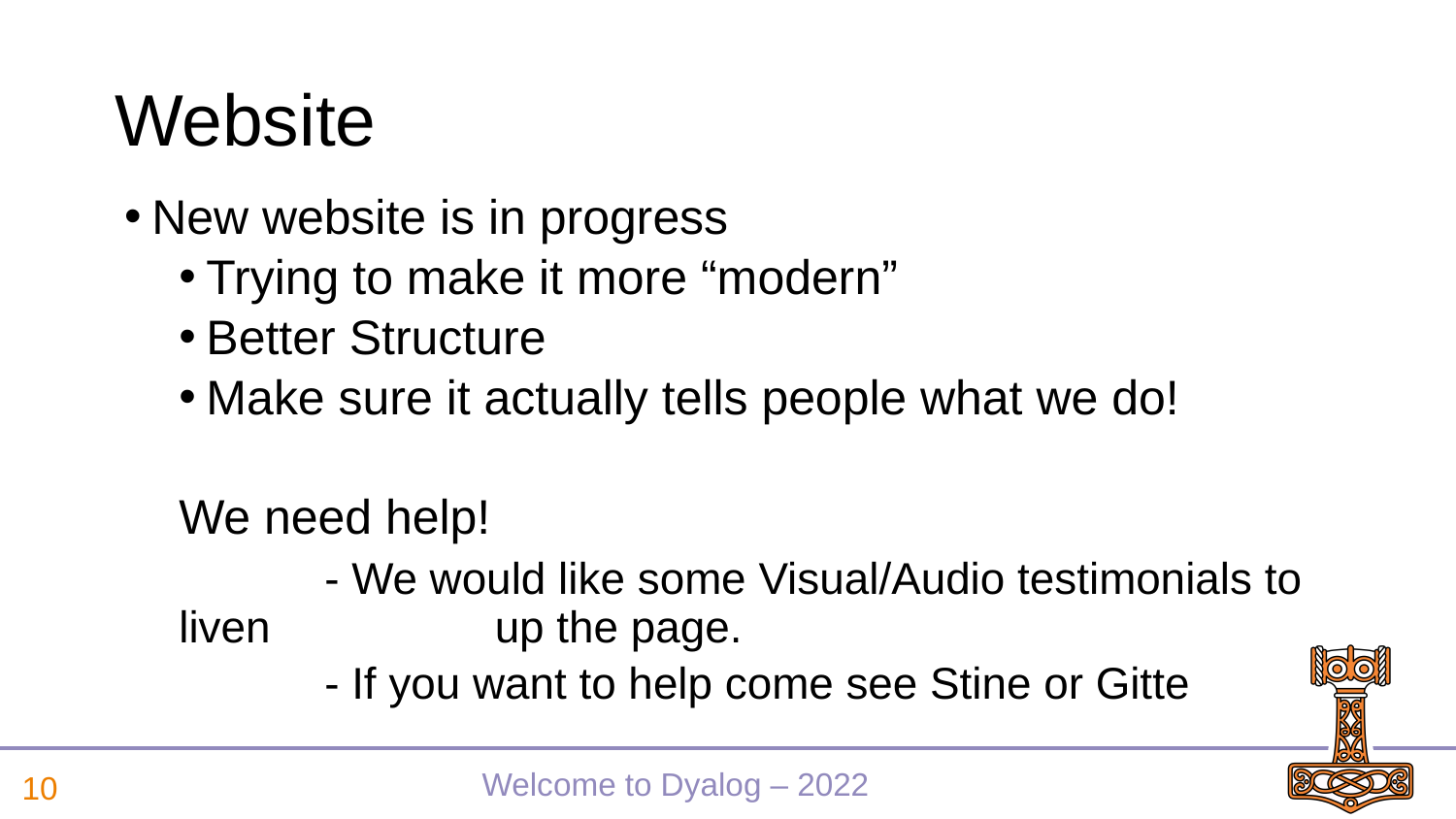

# Website
New website is in progress
Trying to make it more “modern”
Better Structure
Make sure it actually tells people what we do!

We need help!
	- We would like some Visual/Audio testimonials to liven 		  up the page.
	- If you want to help come see Stine or Gitte